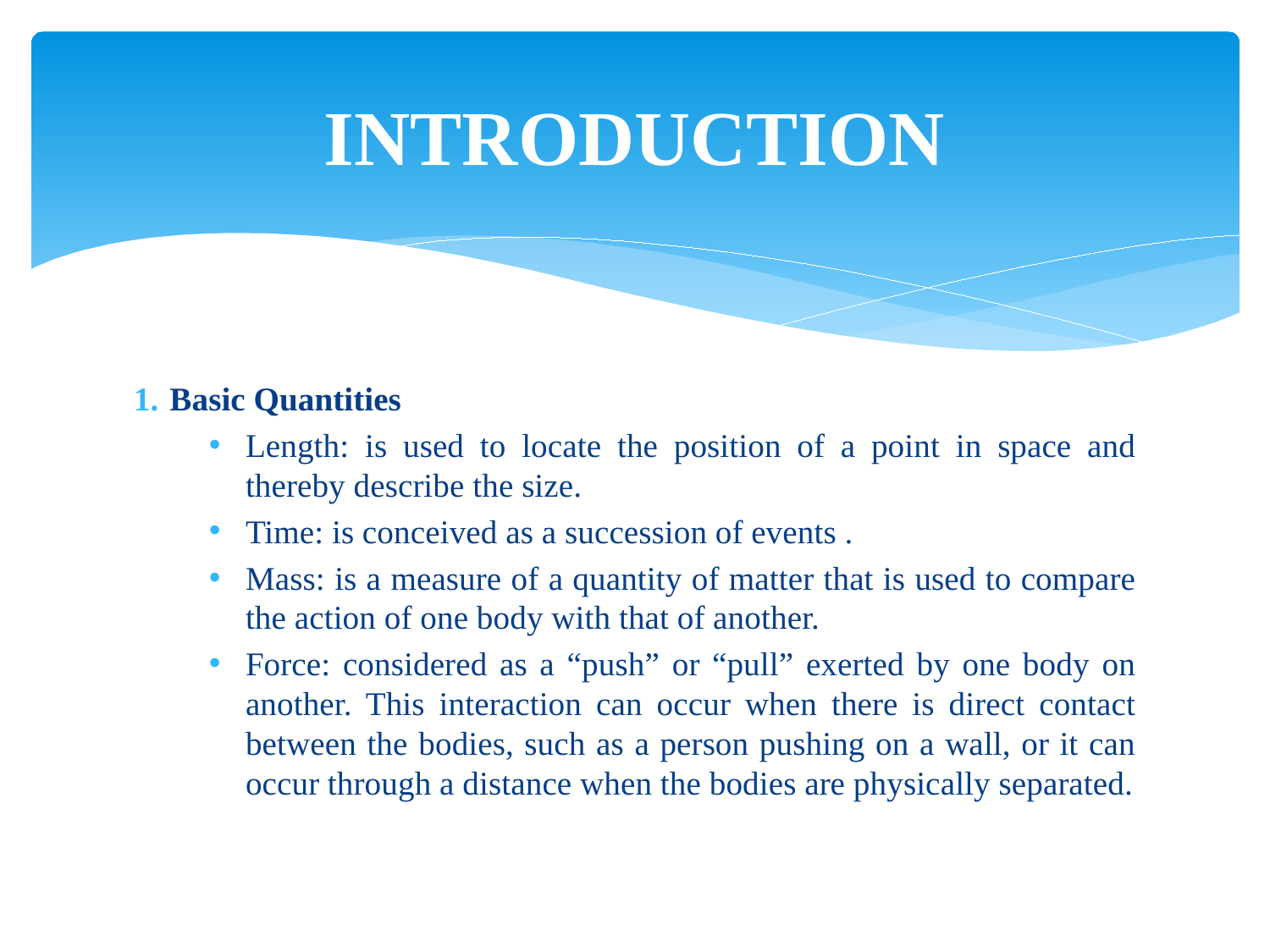

# INTRODUCTION
Basic Quantities
Length: is used to locate the position of a point in space and thereby describe the size.
Time: is conceived as a succession of events .
Mass: is a measure of a quantity of matter that is used to compare the action of one body with that of another.
Force: considered as a “push” or “pull” exerted by one body on another. This interaction can occur when there is direct contact between the bodies, such as a person pushing on a wall, or it can occur through a distance when the bodies are physically separated.